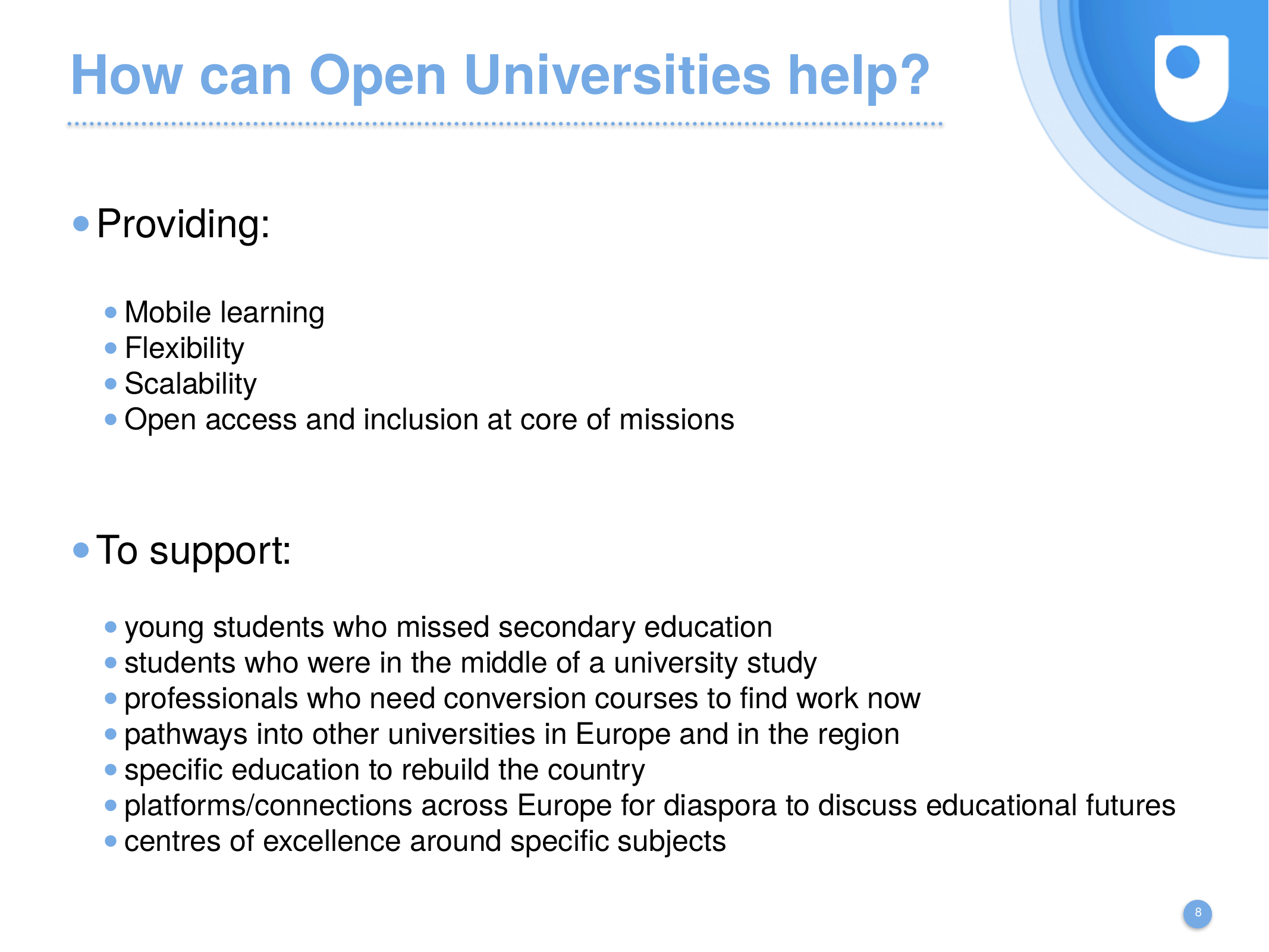

# How can Open Universities help?
Providing:

Mobile learning
Flexibility
Scalability
Open access and inclusion at core of missions

To support:

young students who missed secondary education
students who were in the middle of a university study
professionals who need conversion courses to find work now
pathways into other universities in Europe and in the region
specific education to rebuild the country
platforms/connections across Europe for diaspora to discuss educational futures
centres of excellence around specific subjects

8